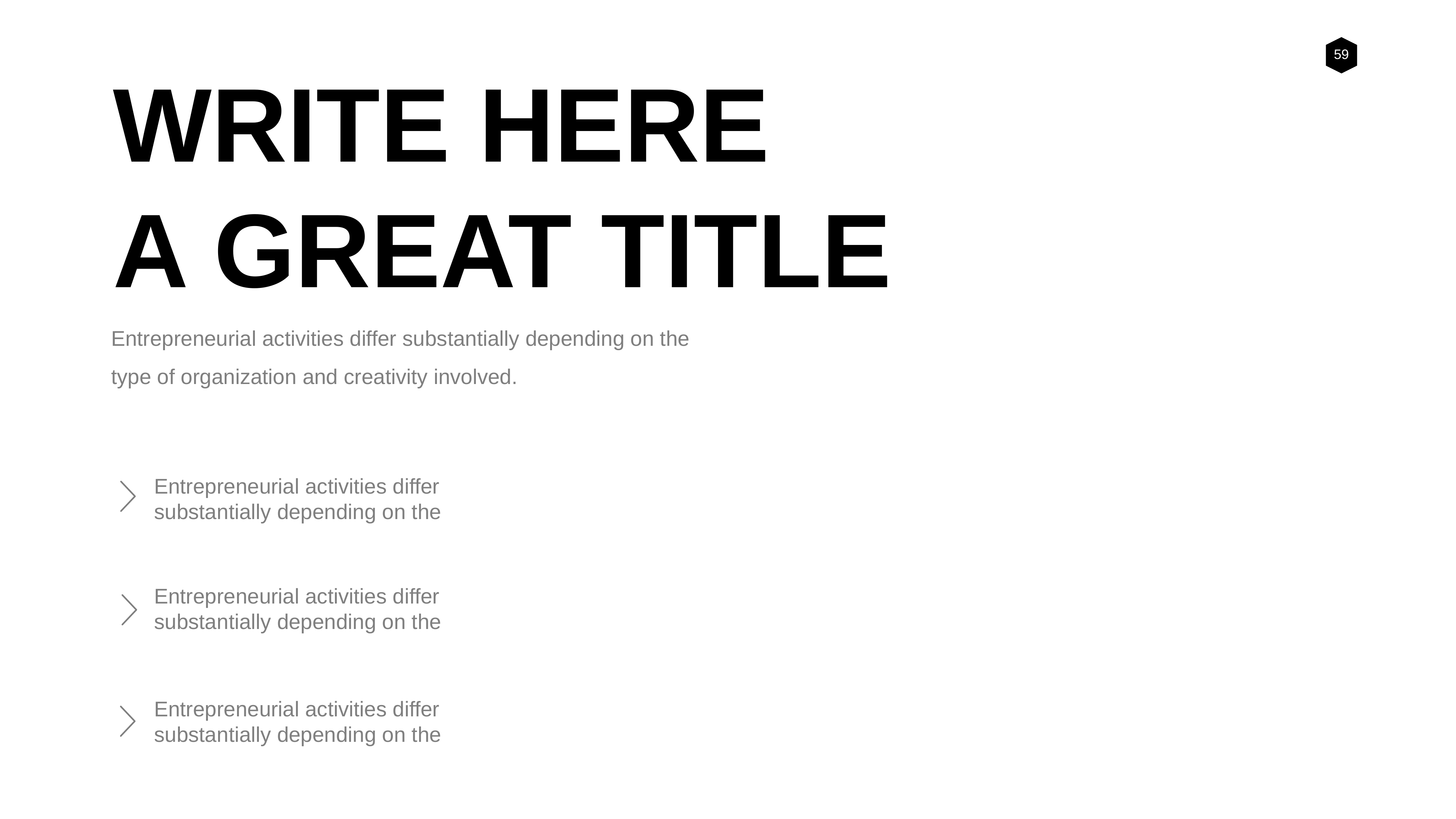

WRITE HERE
A GREAT TITLE
Entrepreneurial activities differ substantially depending on the type of organization and creativity involved.

Entrepreneurial activities differ substantially depending on the

Entrepreneurial activities differ substantially depending on the

Entrepreneurial activities differ substantially depending on the